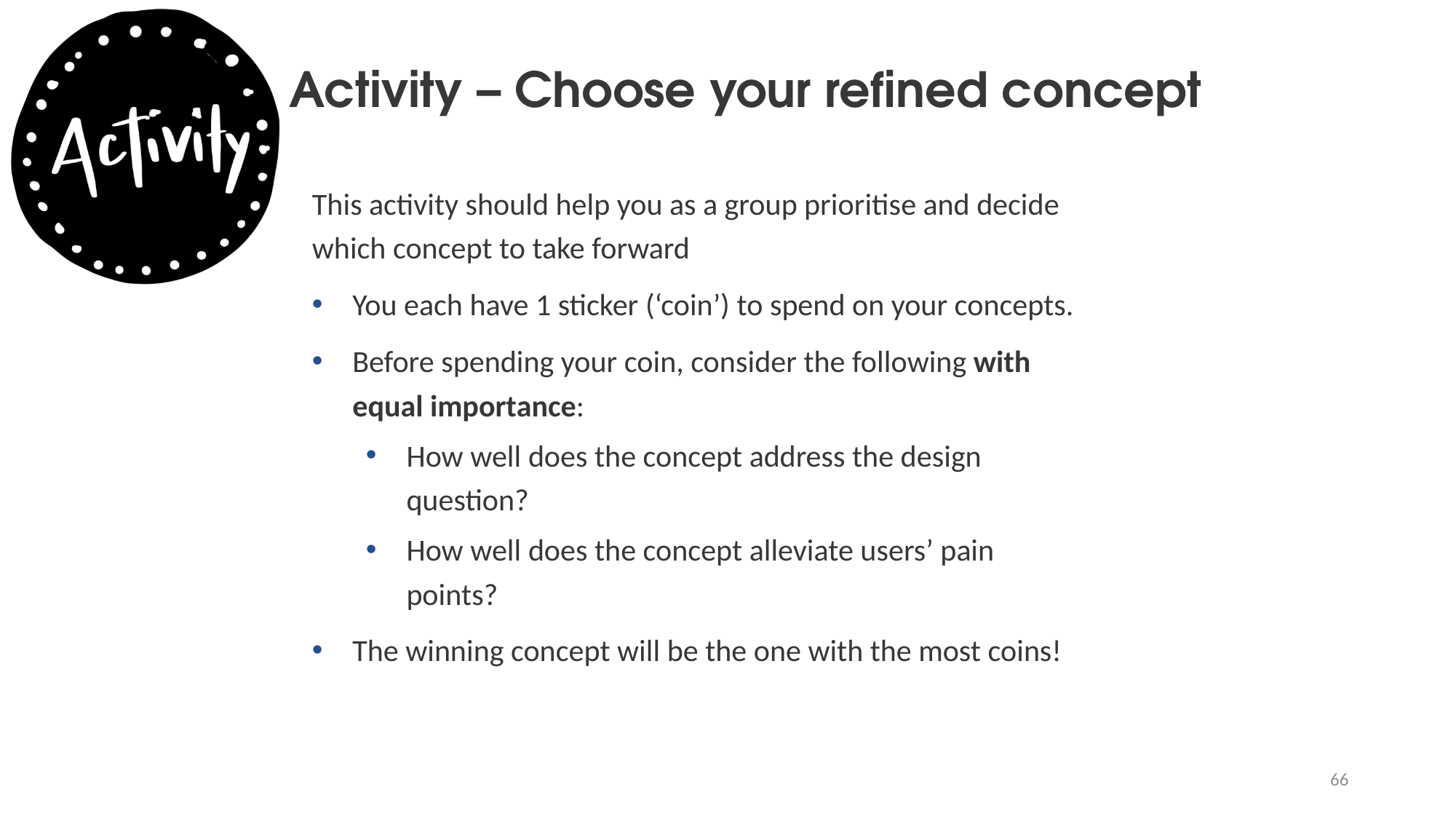

# Activity – Choose your refined concept
This activity should help you as a group prioritise and decide which concept to take forward
You each have 1 sticker (‘coin’) to spend on your concepts.
Before spending your coin, consider the following with equal importance:
How well does the concept address the design question?
How well does the concept alleviate users’ pain points?
The winning concept will be the one with the most coins!
66